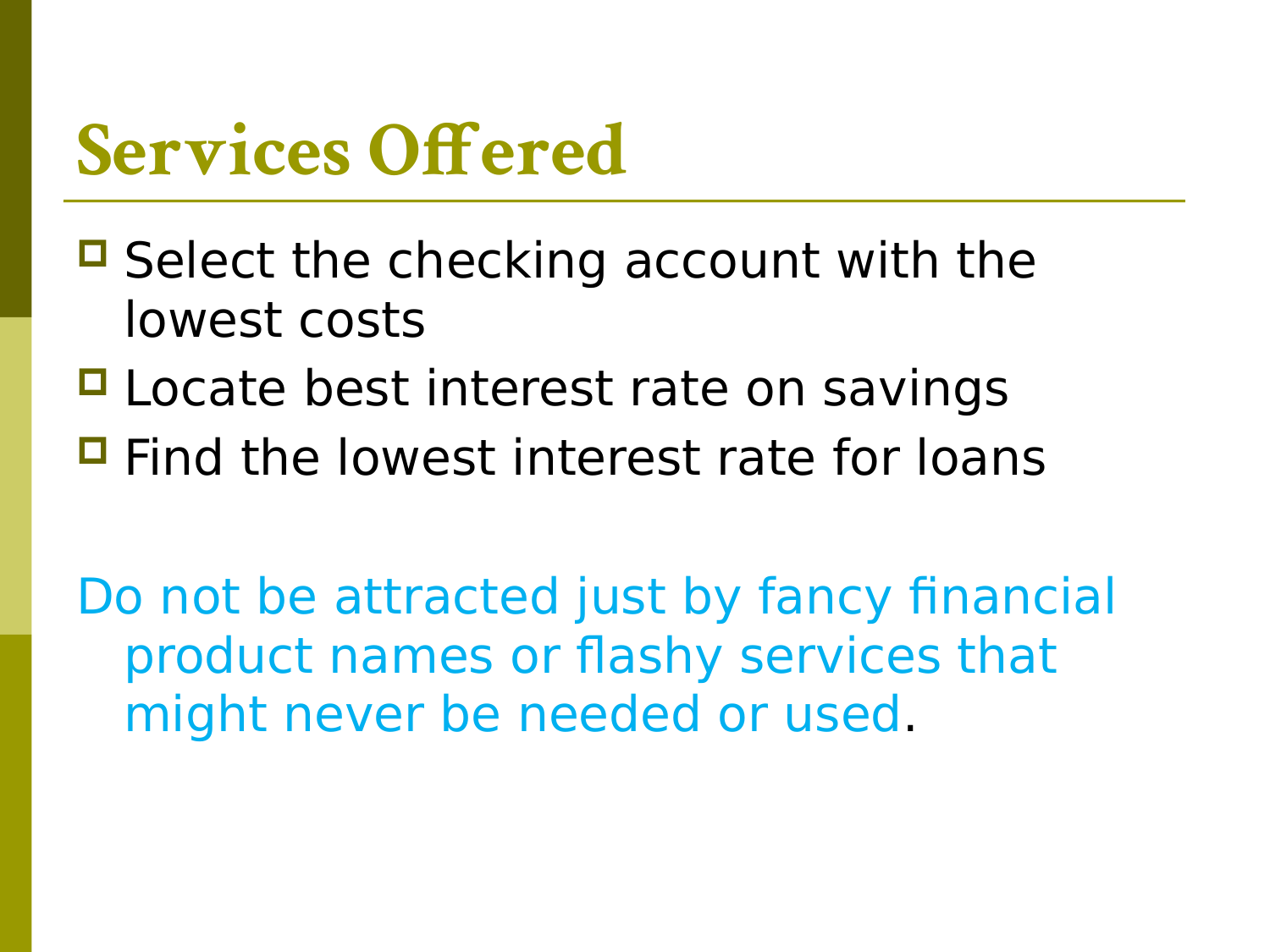

# Services Offered
Select the checking account with the lowest costs
Locate best interest rate on savings
Find the lowest interest rate for loans

Do not be attracted just by fancy financial product names or flashy services that might never be needed or used.